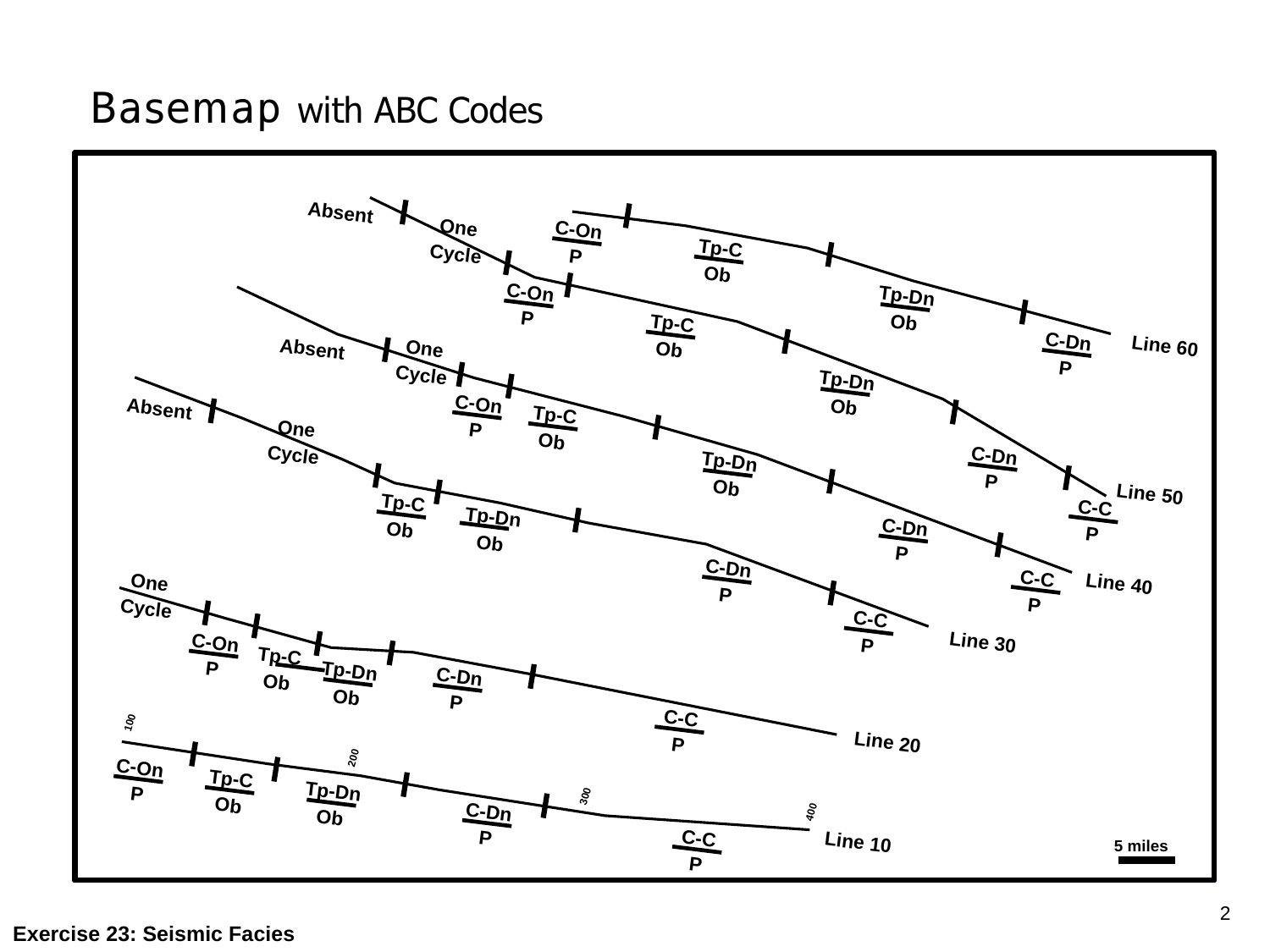

Basemap with ABC Codes

Absent

One
Cycle
C-On
P

Tp-C
Ob
C-On
P
Tp-Dn
Ob

Tp-C
Ob
C-Dn
P
Line 60
One
Cycle
Absent
Tp-Dn
Ob

C-On
P
Absent
Tp-C
Ob
One
Cycle
C-Dn
P
Tp-Dn
Ob
Line 50
Tp-C
Ob
C-C
P
Tp-Dn
Ob
C-Dn
P
C-Dn
P
C-C
P
One
Cycle
Line 40

C-C
P
Line 30
C-On
P
Tp-C
Ob
Tp-Dn
Ob
C-Dn
P
C-C
P
100
Line 20
200

C-On
P
Tp-C
Ob
Tp-Dn
Ob
300
C-Dn
P
400
C-C
P
Line 10
5 miles

Line 60

Line 50
Line 40

Line 30
100
Line 20
200

C-On
P
Tp-C
Ob
Tp-Dn
Ob
300
C-Dn
P
400
C-C
P
Line 10
5 miles
2